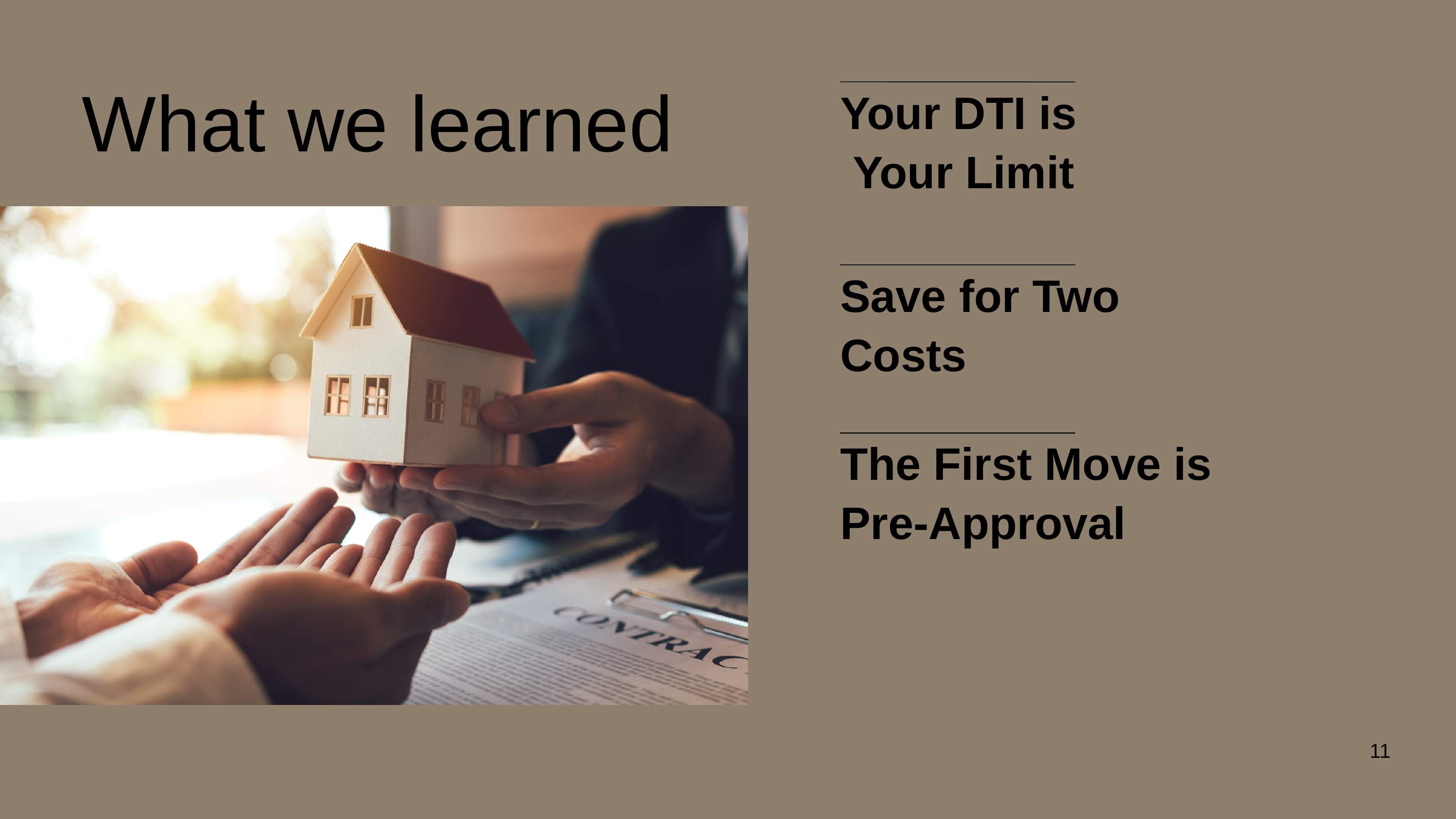

Your DTI is
 Your Limit

What we learned

Save for Two Costs

The First Move is Pre-Approval

11